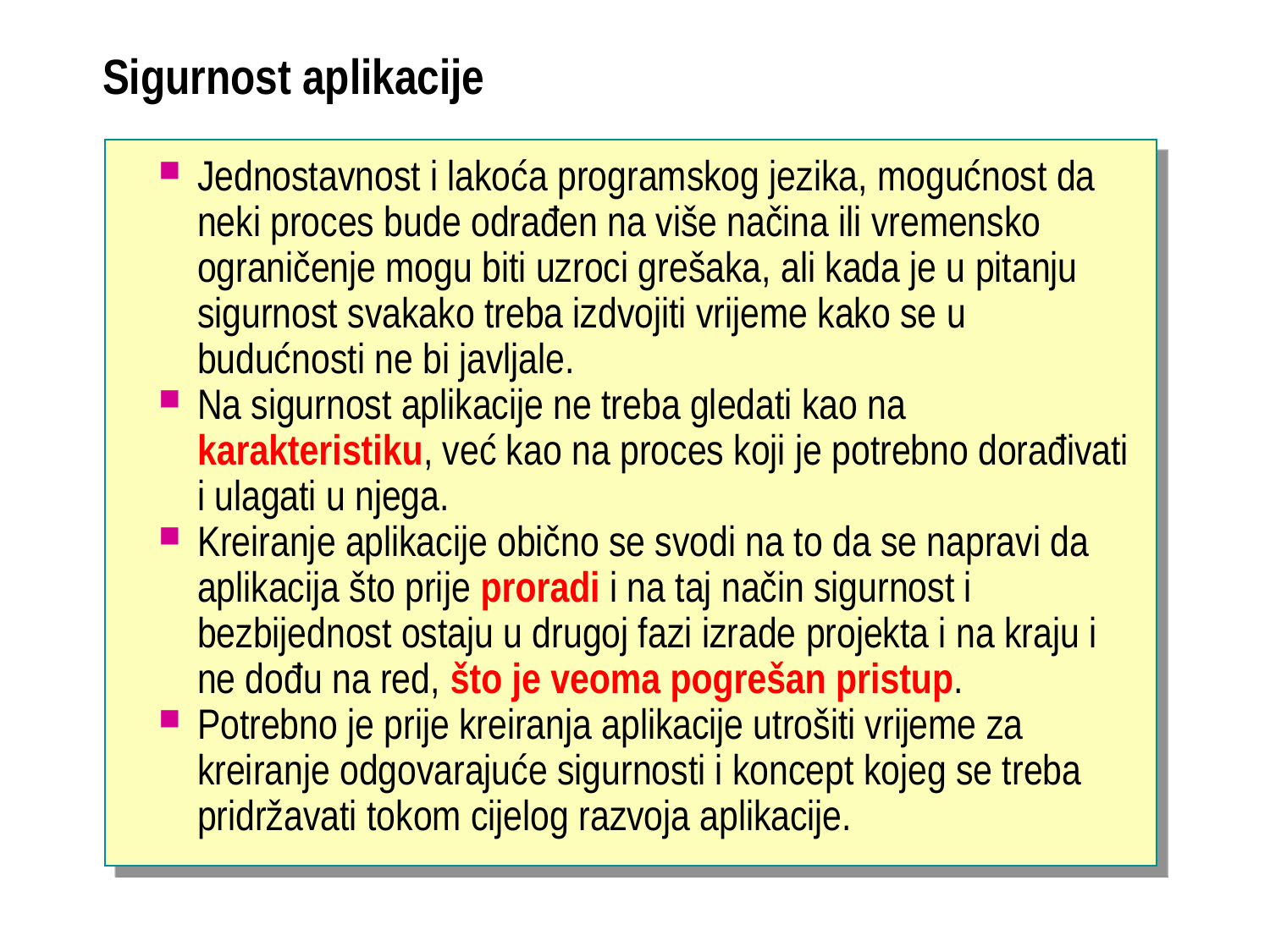

# Sigurnost aplikacije
Jednostavnost i lakoća programskog jezika, mogućnost da neki proces bude odrađen na više načina ili vremensko ograničenje mogu biti uzroci grešaka, ali kada je u pitanju sigurnost svakako treba izdvojiti vrijeme kako se u budućnosti ne bi javljale.
Na sigurnost aplikacije ne treba gledati kao na karakteristiku, već kao na proces koji je potrebno dorađivati i ulagati u njega.
Kreiranje aplikacije obično se svodi na to da se napravi da aplikacija što prije proradi i na taj način sigurnost i bezbijednost ostaju u drugoj fazi izrade projekta i na kraju i ne dođu na red, što je veoma pogrešan pristup.
Potrebno je prije kreiranja aplikacije utrošiti vrijeme za kreiranje odgovarajuće sigurnosti i koncept kojeg se treba pridržavati tokom cijelog razvoja aplikacije.